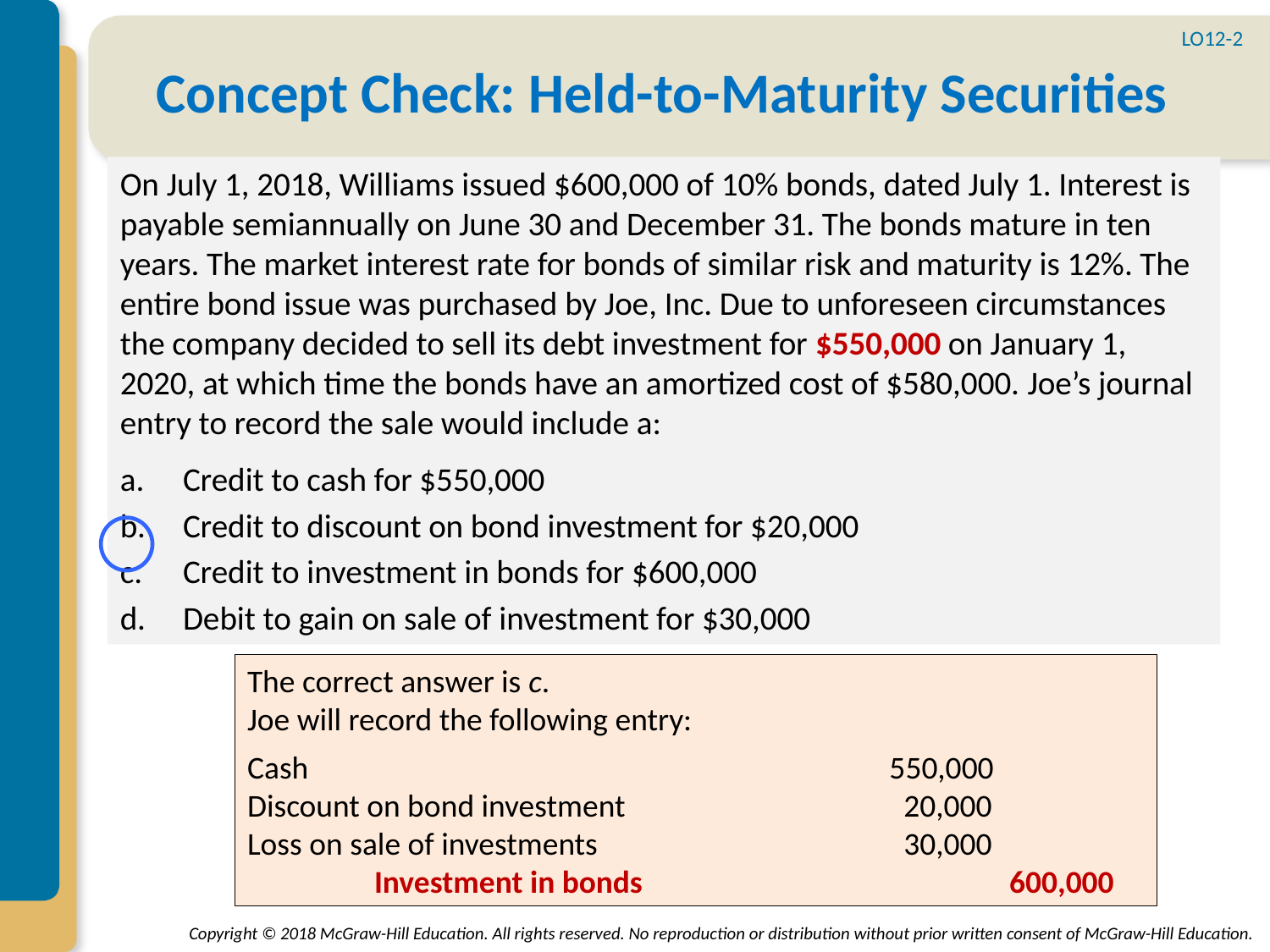

LO12-2
# Concept Check: Held-to-Maturity Securities
On July 1, 2018, Williams issued $600,000 of 10% bonds, dated July 1. Interest is payable semiannually on June 30 and December 31. The bonds mature in ten years. The market interest rate for bonds of similar risk and maturity is 12%. The entire bond issue was purchased by Joe, Inc. Due to unforeseen circumstances the company decided to sell its debt investment for $550,000 on January 1, 2020, at which time the bonds have an amortized cost of $580,000. Joe’s journal entry to record the sale would include a:
Credit to cash for $550,000
Credit to discount on bond investment for $20,000
Credit to investment in bonds for $600,000
Debit to gain on sale of investment for $30,000

The correct answer is c.
Joe will record the following entry:
Cash 					 550,000
Discount on bond investment 	 	   20,000
Loss on sale of investments  			   30,000
	Investment in bonds 		 	600,000